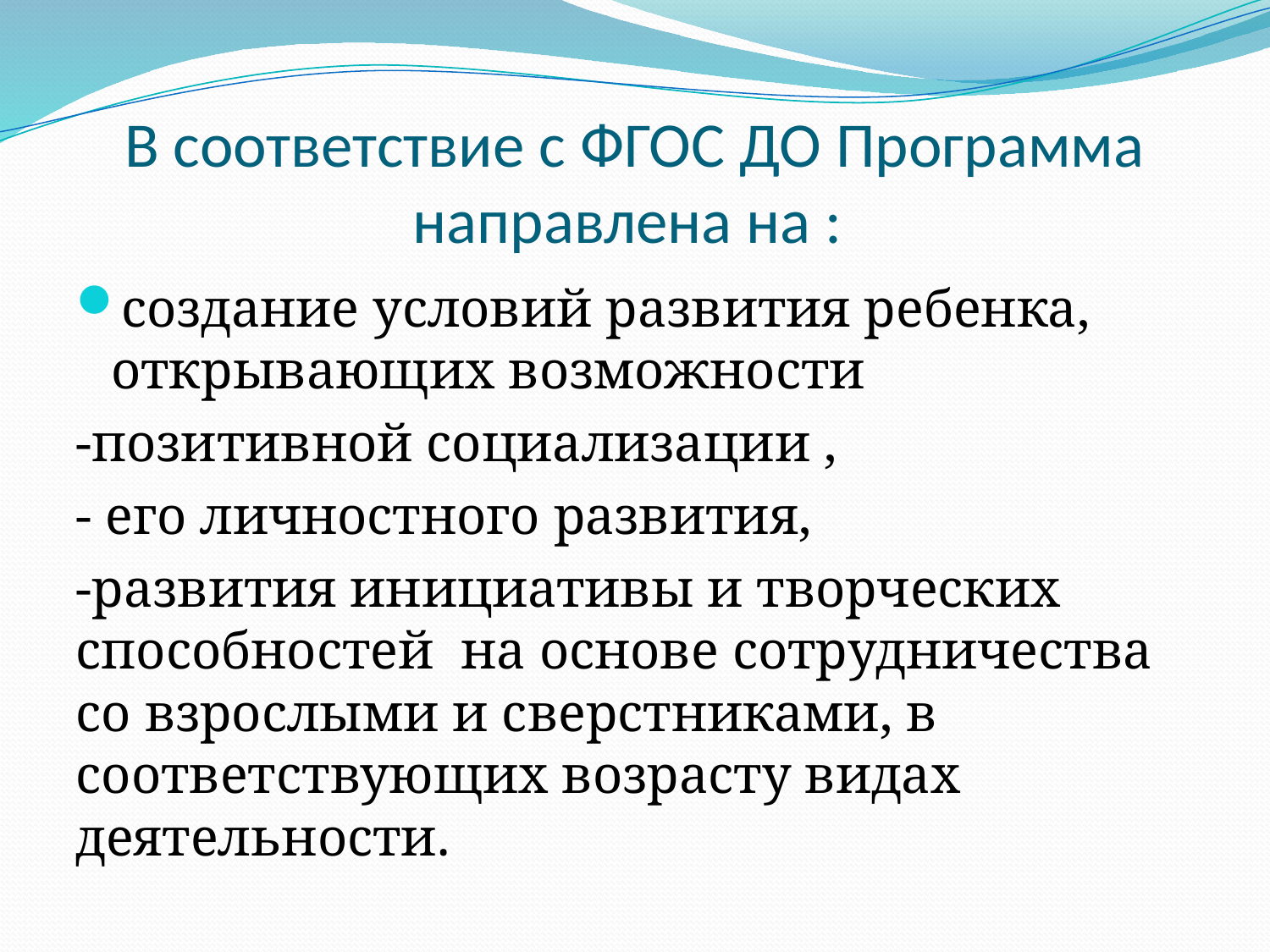

# В соответствие с ФГОС ДО Программа направлена на :
создание условий развития ребенка, открывающих возможности
-позитивной социализации ,
- его личностного развития,
-развития инициативы и творческих способностей  на основе сотрудничества со взрослыми и сверстниками, в соответствующих возрасту видах деятельности.